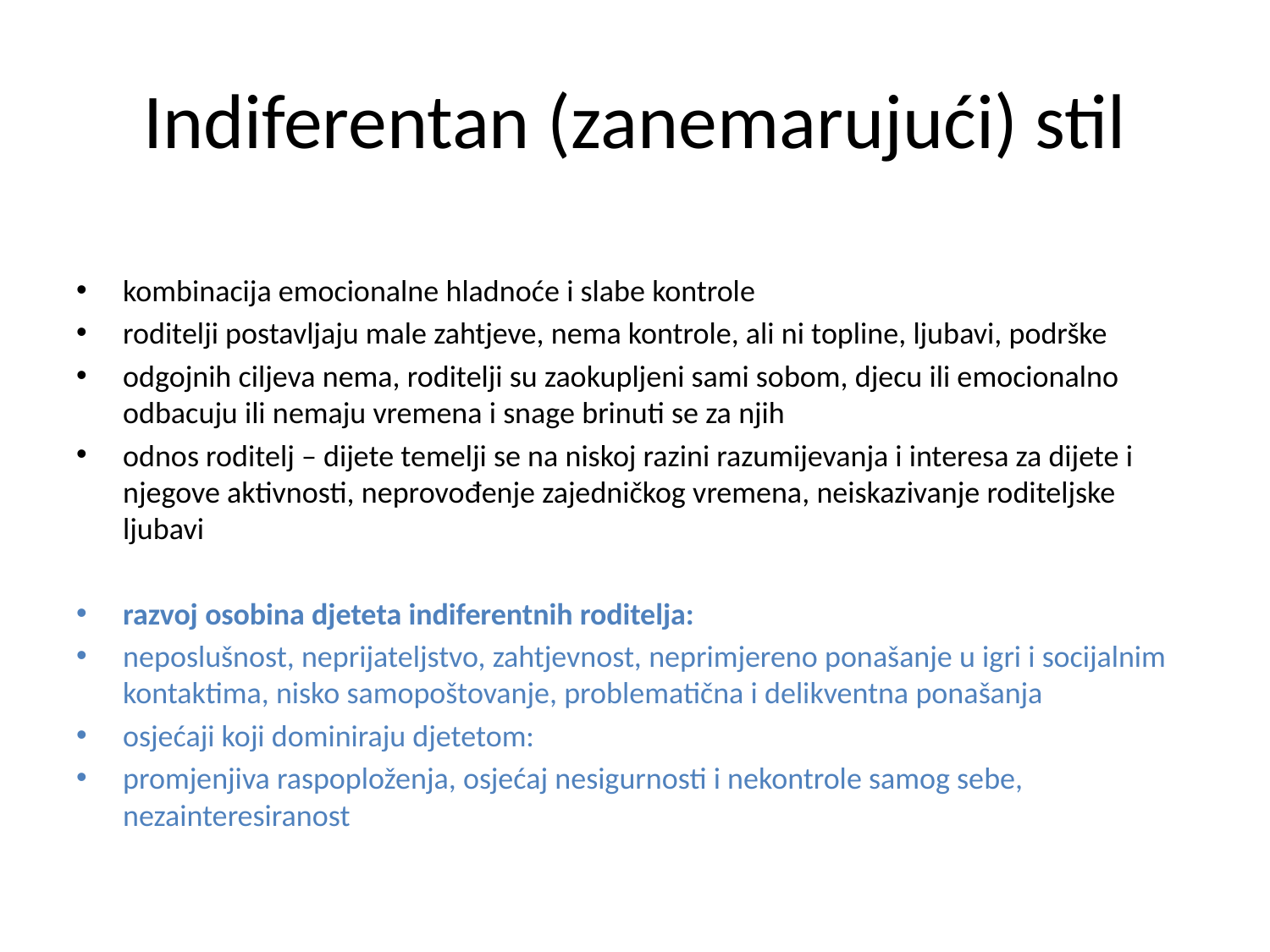

# Indiferentan (zanemarujući) stil

kombinacija emocionalne hladnoće i slabe kontrole
roditelji postavljaju male zahtjeve, nema kontrole, ali ni topline, ljubavi, podrške
odgojnih ciljeva nema, roditelji su zaokupljeni sami sobom, djecu ili emocionalno odbacuju ili nemaju vremena i snage brinuti se za njih
odnos roditelj – dijete temelji se na niskoj razini razumijevanja i interesa za dijete i njegove aktivnosti, neprovođenje zajedničkog vremena, neiskazivanje roditeljske ljubavi

razvoj osobina djeteta indiferentnih roditelja:
neposlušnost, neprijateljstvo, zahtjevnost, neprimjereno ponašanje u igri i socijalnim kontaktima, nisko samopoštovanje, problematična i delikventna ponašanja
osjećaji koji dominiraju djetetom:
promjenjiva raspoploženja, osjećaj nesigurnosti i nekontrole samog sebe, nezainteresiranost